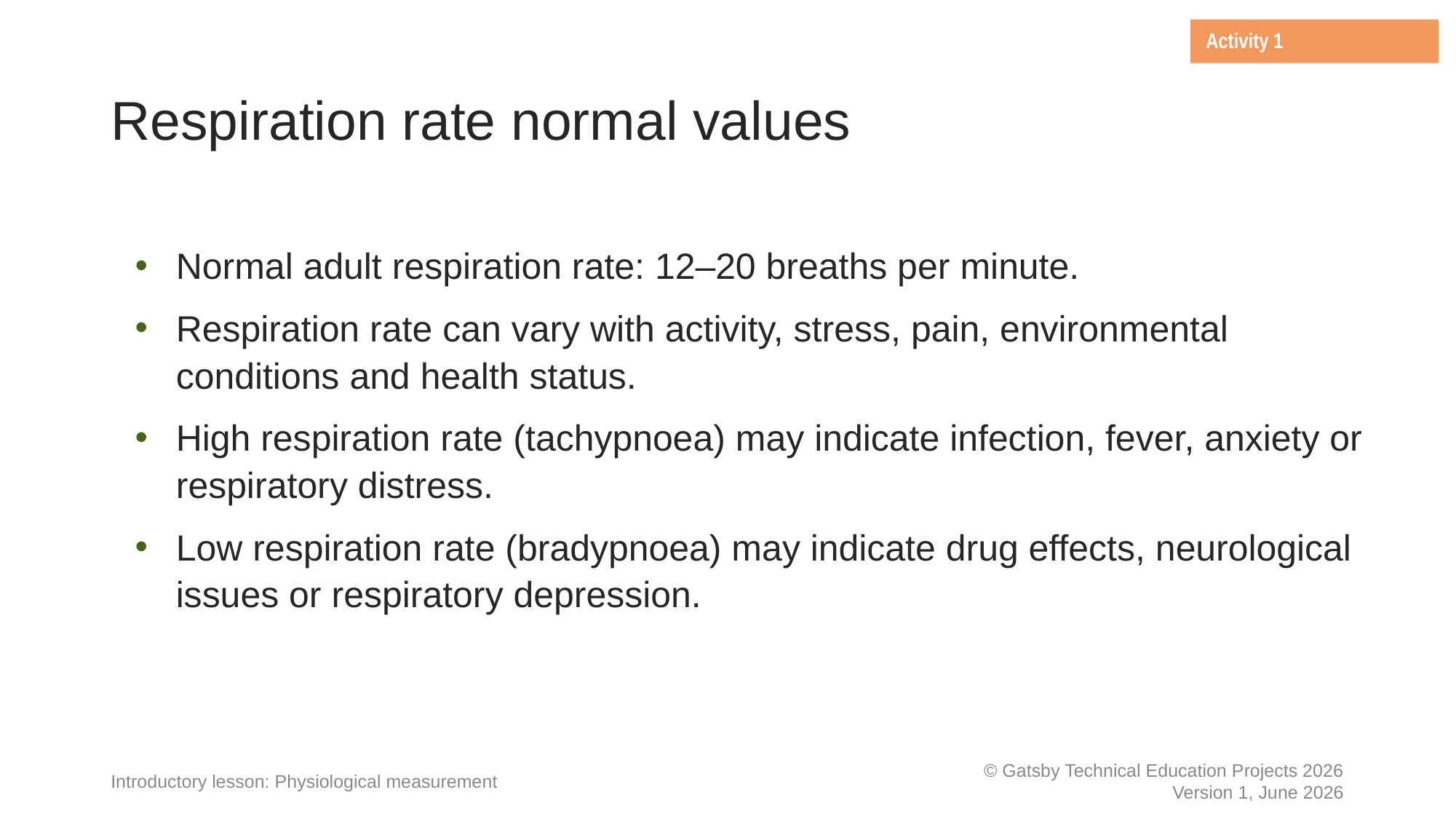

Activity 1
Respiration rate normal values
Normal adult respiration rate: 12–20 breaths per minute.
Respiration rate can vary with activity, stress, pain, environmental conditions and health status.
High respiration rate (tachypnoea) may indicate infection, fever, anxiety or respiratory distress.
Low respiration rate (bradypnoea) may indicate drug effects, neurological issues or respiratory depression.